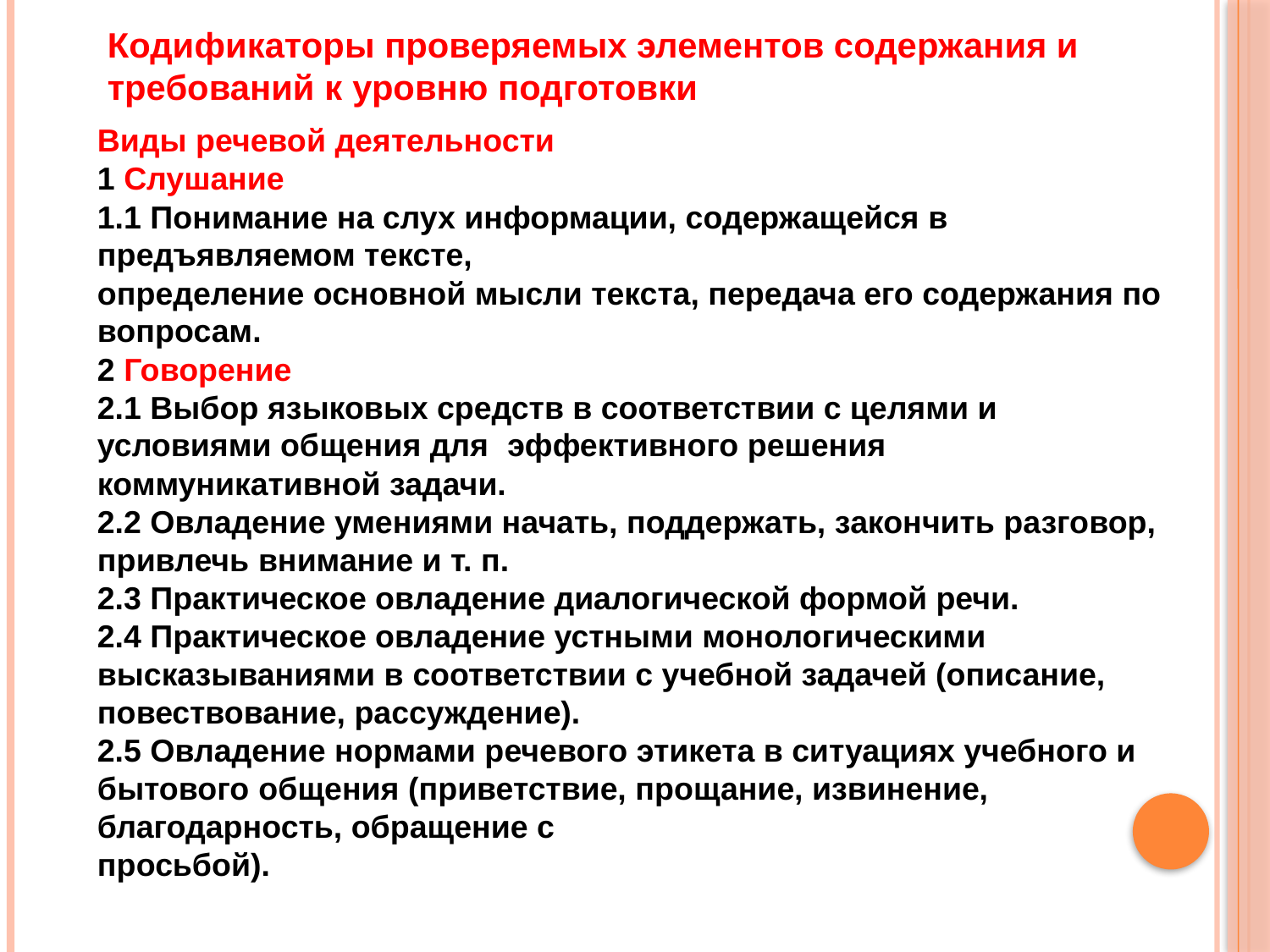

Кодификаторы проверяемых элементов содержания и требований к уровню подготовки
Виды речевой деятельности
1 Слушание
1.1 Понимание на слух информации, содержащейся в предъявляемом тексте,
определение основной мысли текста, передача его содержания по вопросам.
2 Говорение
2.1 Выбор языковых средств в соответствии с целями и условиями общения для  эффективного решения коммуникативной задачи.
2.2 Овладение умениями начать, поддержать, закончить разговор, привлечь внимание и т. п.
2.3 Практическое овладение диалогической формой речи.
2.4 Практическое овладение устными монологическими высказываниями в соответствии с учебной задачей (описание, повествование, рассуждение).
2.5 Овладение нормами речевого этикета в ситуациях учебного и бытового общения (приветствие, прощание, извинение, благодарность, обращение с
просьбой).